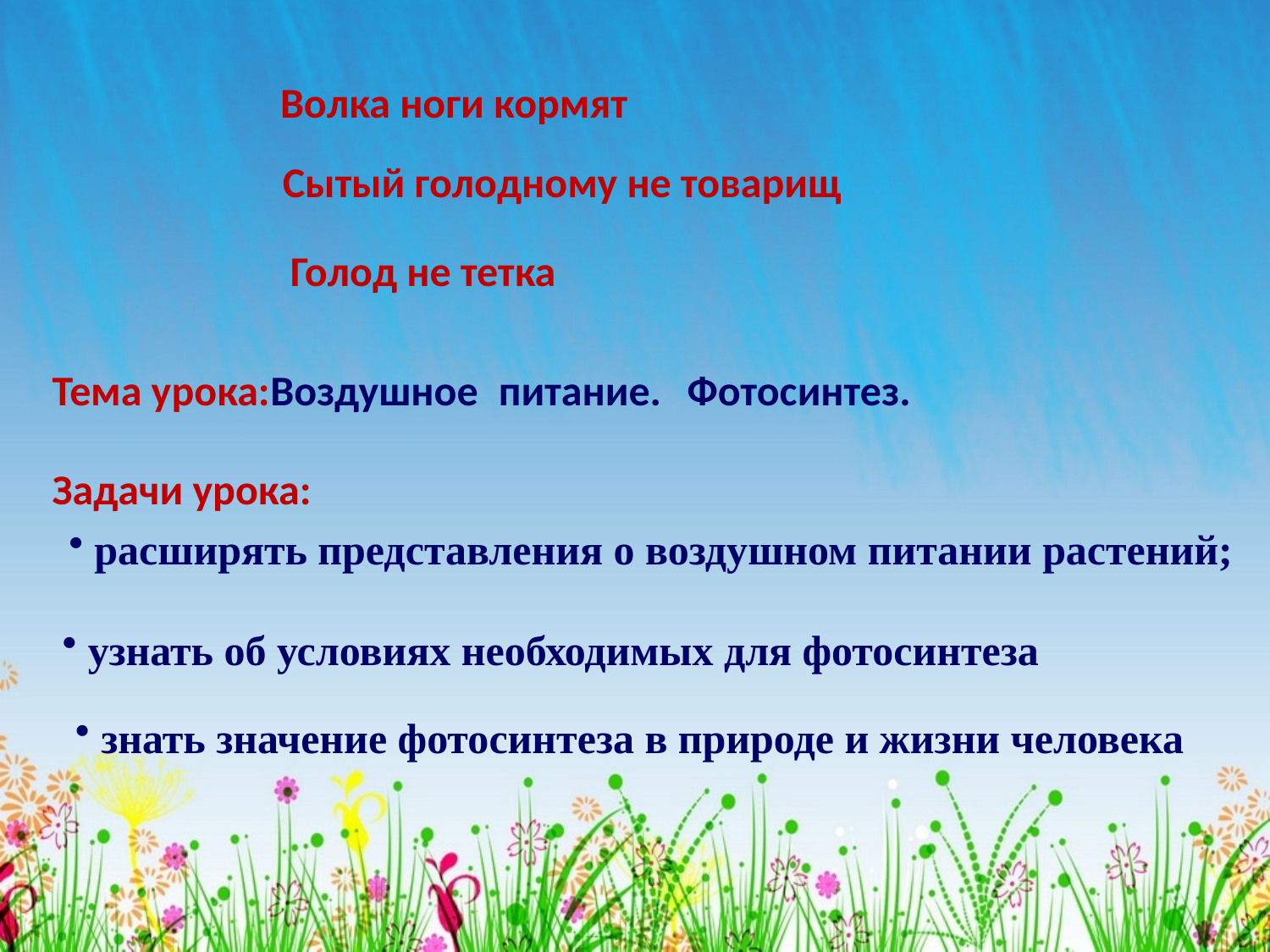

Волка ноги кормят
Сытый голодному не товарищ
Голод не тетка
Тема урока:
Воздушное
питание.
Фотосинтез.
Задачи урока:
 расширять представления о воздушном питании растений;

 узнать об условиях необходимых для фотосинтеза
 знать значение фотосинтеза в природе и жизни человека